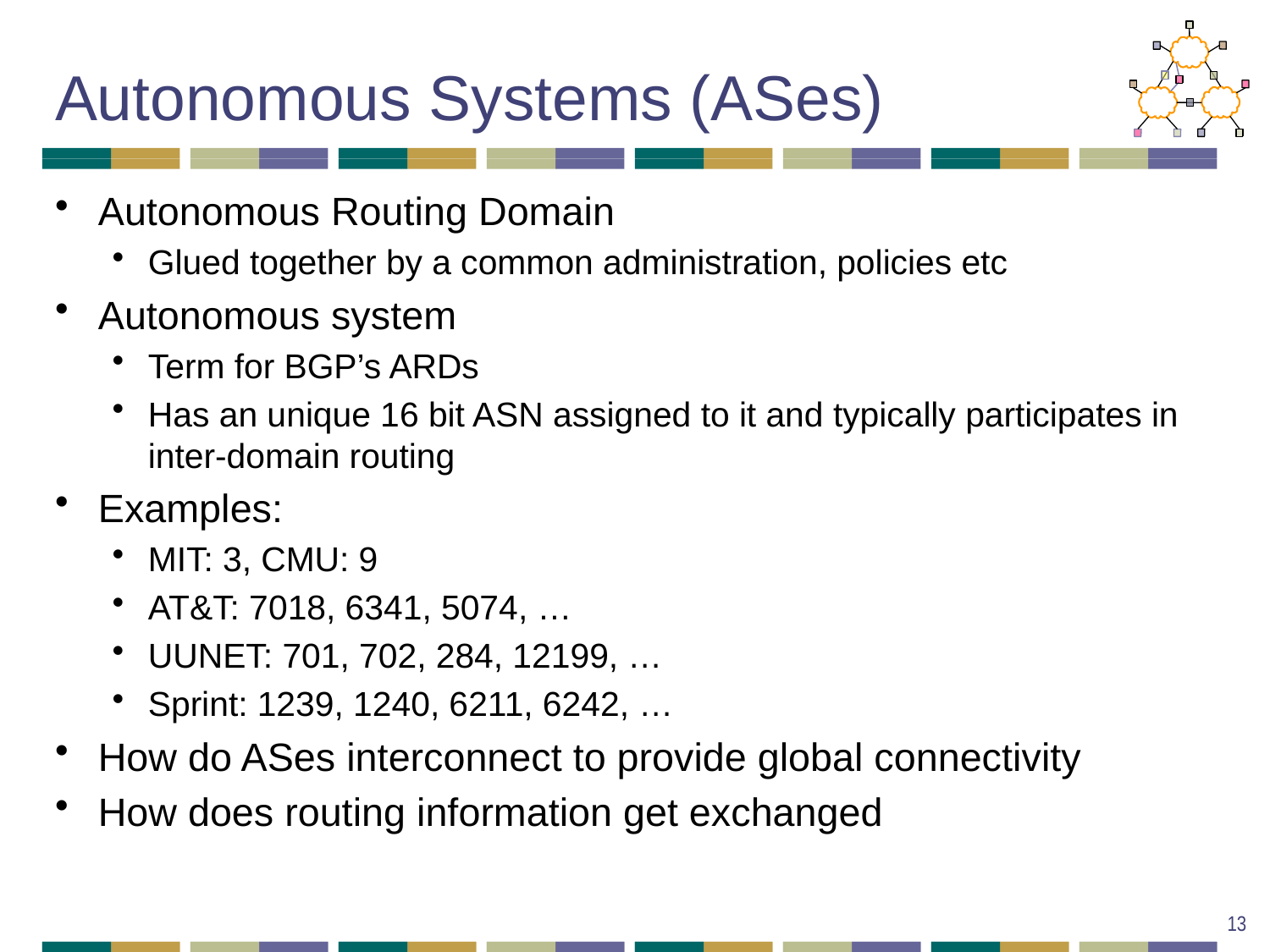

# Autonomous Systems (ASes)
Autonomous Routing Domain
Glued together by a common administration, policies etc
Autonomous system
Term for BGP’s ARDs
Has an unique 16 bit ASN assigned to it and typically participates in inter-domain routing
Examples:
MIT: 3, CMU: 9
AT&T: 7018, 6341, 5074, …
UUNET: 701, 702, 284, 12199, …
Sprint: 1239, 1240, 6211, 6242, …
How do ASes interconnect to provide global connectivity
How does routing information get exchanged

13